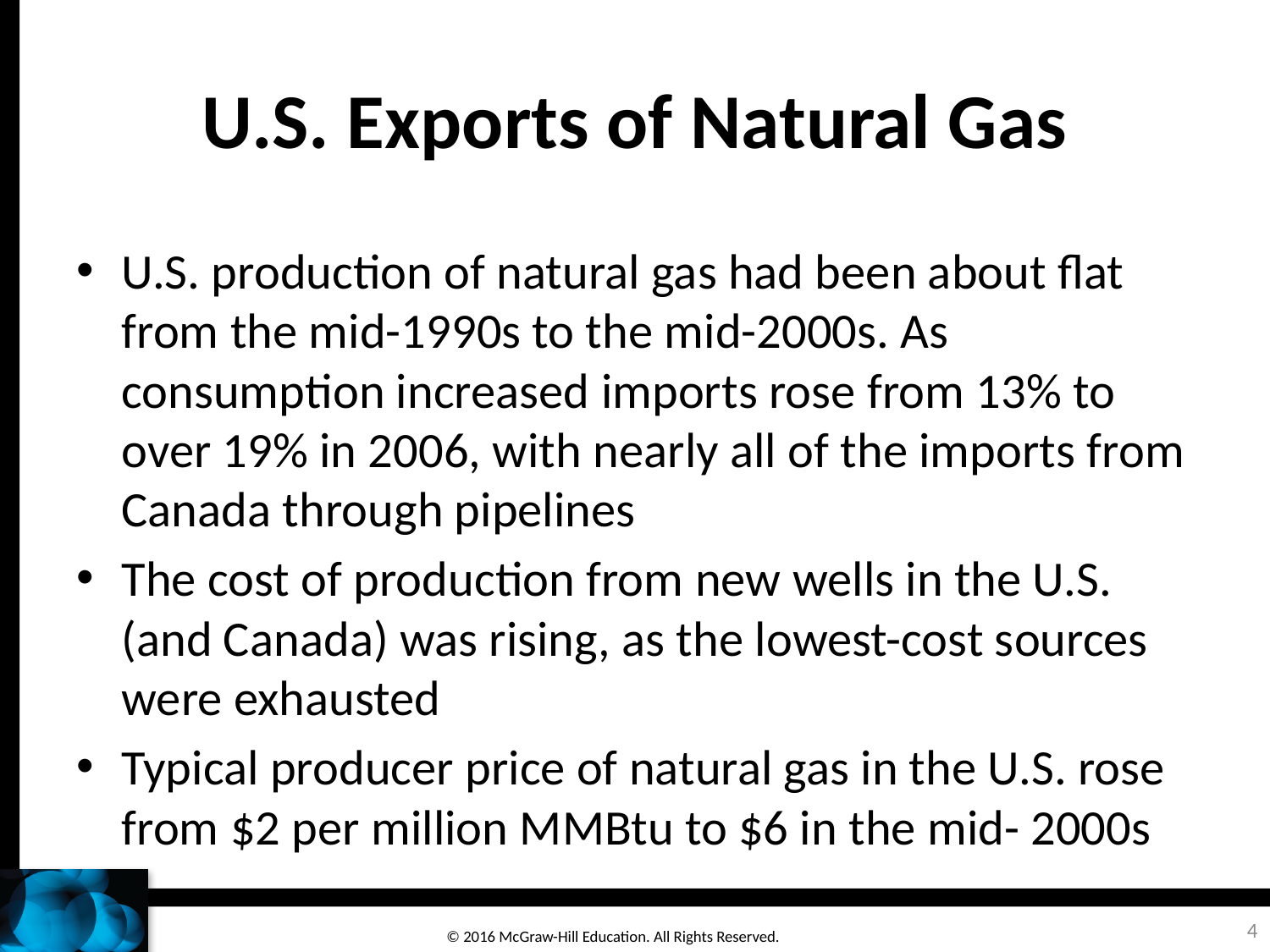

# U.S. Exports of Natural Gas
U.S. production of natural gas had been about flat from the mid-1990s to the mid-2000s. As consumption increased imports rose from 13% to over 19% in 2006, with nearly all of the imports from Canada through pipelines
The cost of production from new wells in the U.S. (and Canada) was rising, as the lowest-cost sources were exhausted
Typical producer price of natural gas in the U.S. rose from $2 per million MMBtu to $6 in the mid- 2000s
4
© 2016 McGraw-Hill Education. All Rights Reserved.